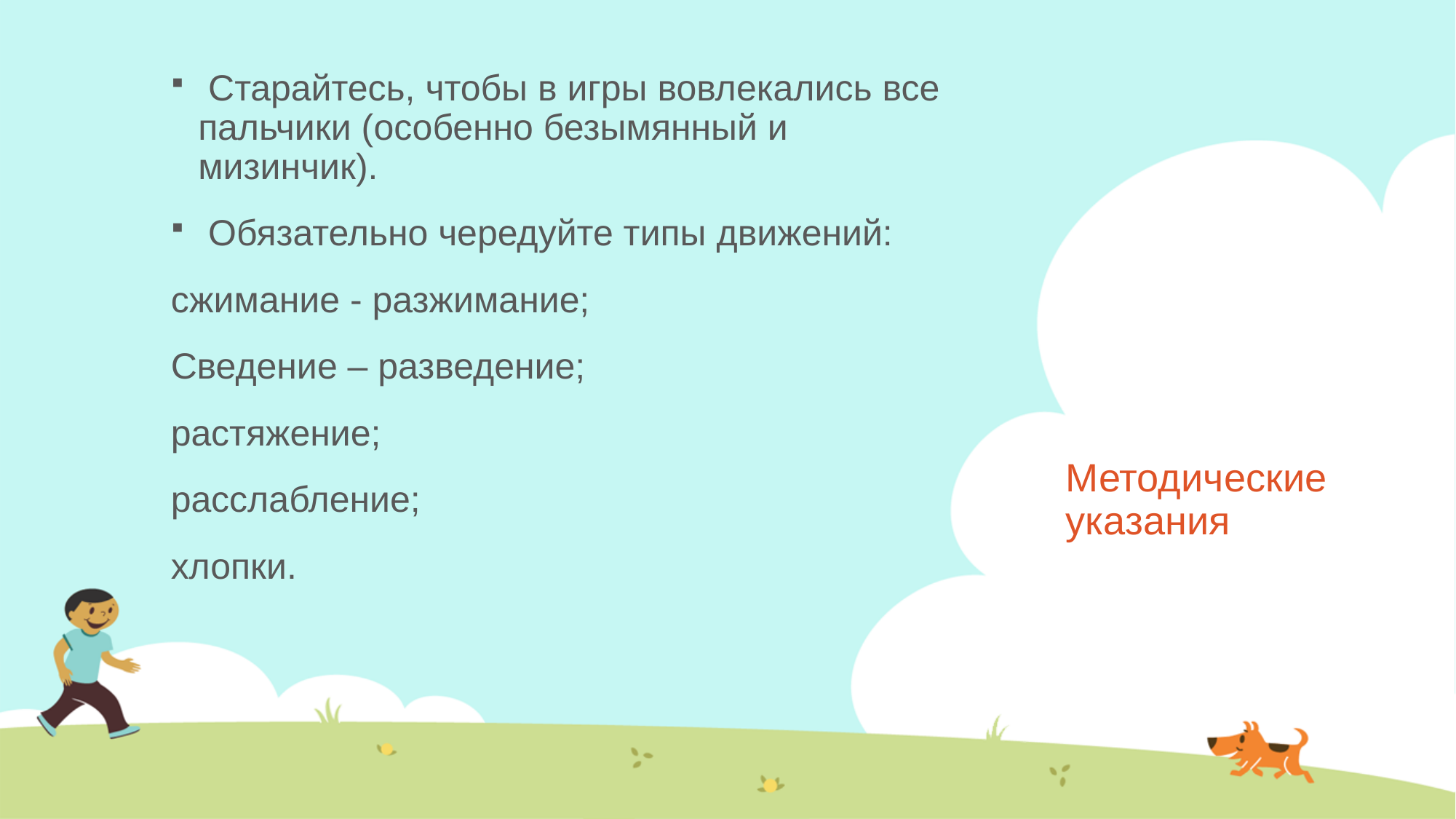

Старайтесь, чтобы в игры вовлекались все пальчики (особенно безымянный и мизинчик).
 Обязательно чередуйте типы движений:
сжимание - разжимание;
Сведение – разведение;
растяжение;
расслабление;
хлопки.

# Методические указания